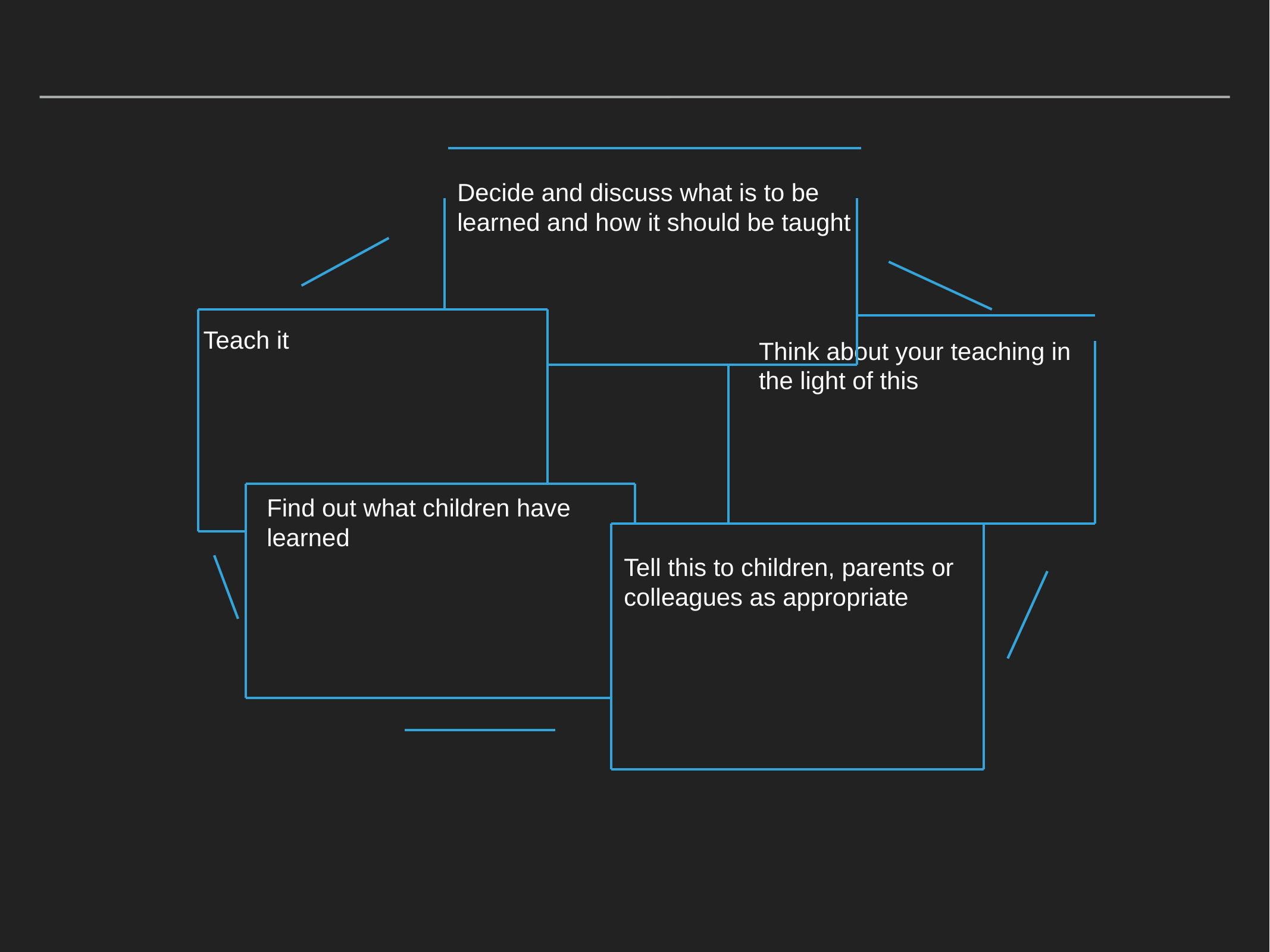

#
Decide and discuss what is to be learned and how it should be taught

Teach it

Think about your teaching in the light of this

Find out what children have learned

Tell this to children, parents or colleagues as appropriate